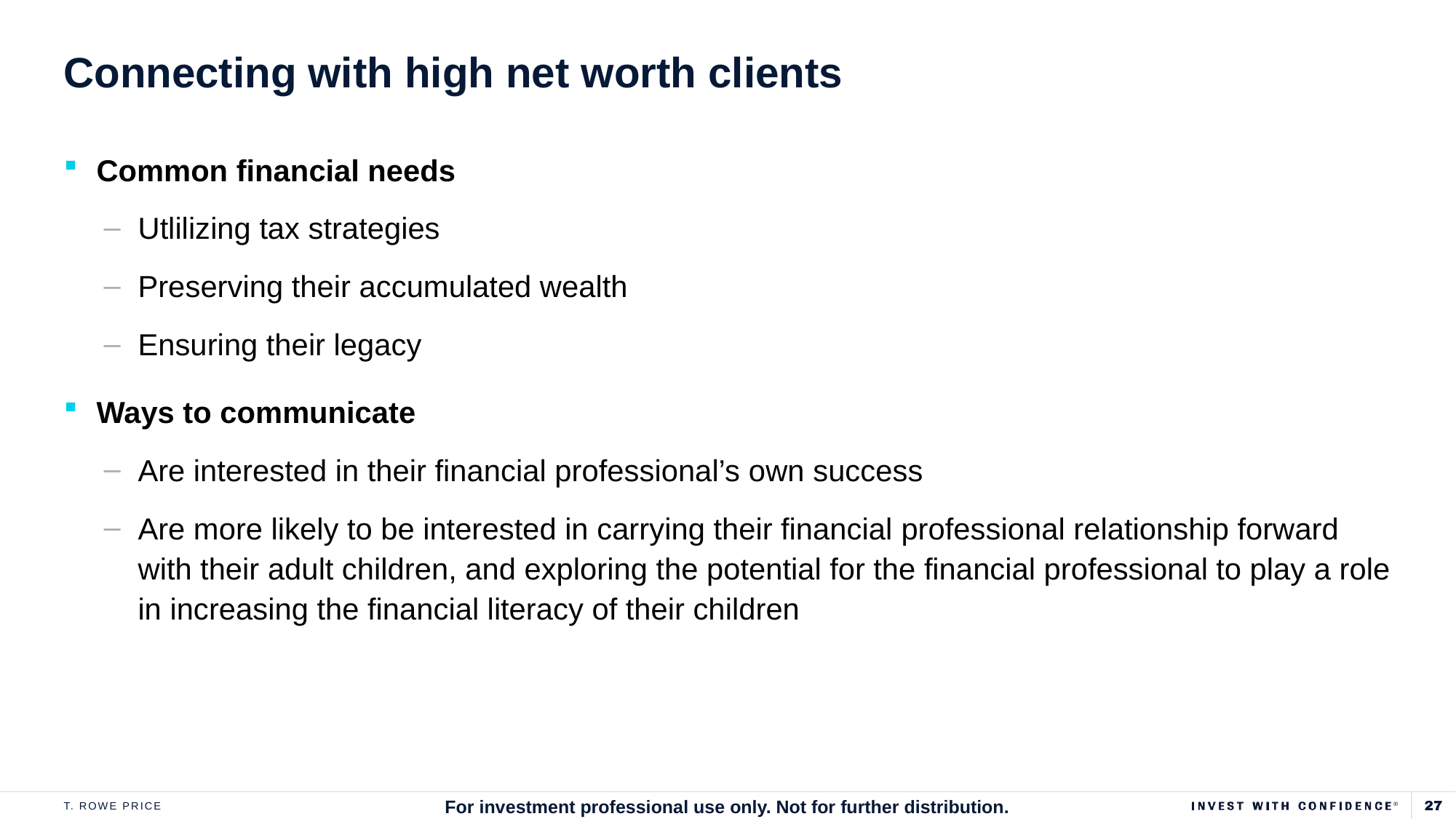

# Connecting with high net worth clients

Common financial needs
Utlilizing tax strategies
Preserving their accumulated wealth
Ensuring their legacy
Ways to communicate
Are interested in their financial professional’s own success
Are more likely to be interested in carrying their financial professional relationship forward with their adult children, and exploring the potential for the financial professional to play a role in increasing the financial literacy of their children

For investment professional use only. Not for further distribution.